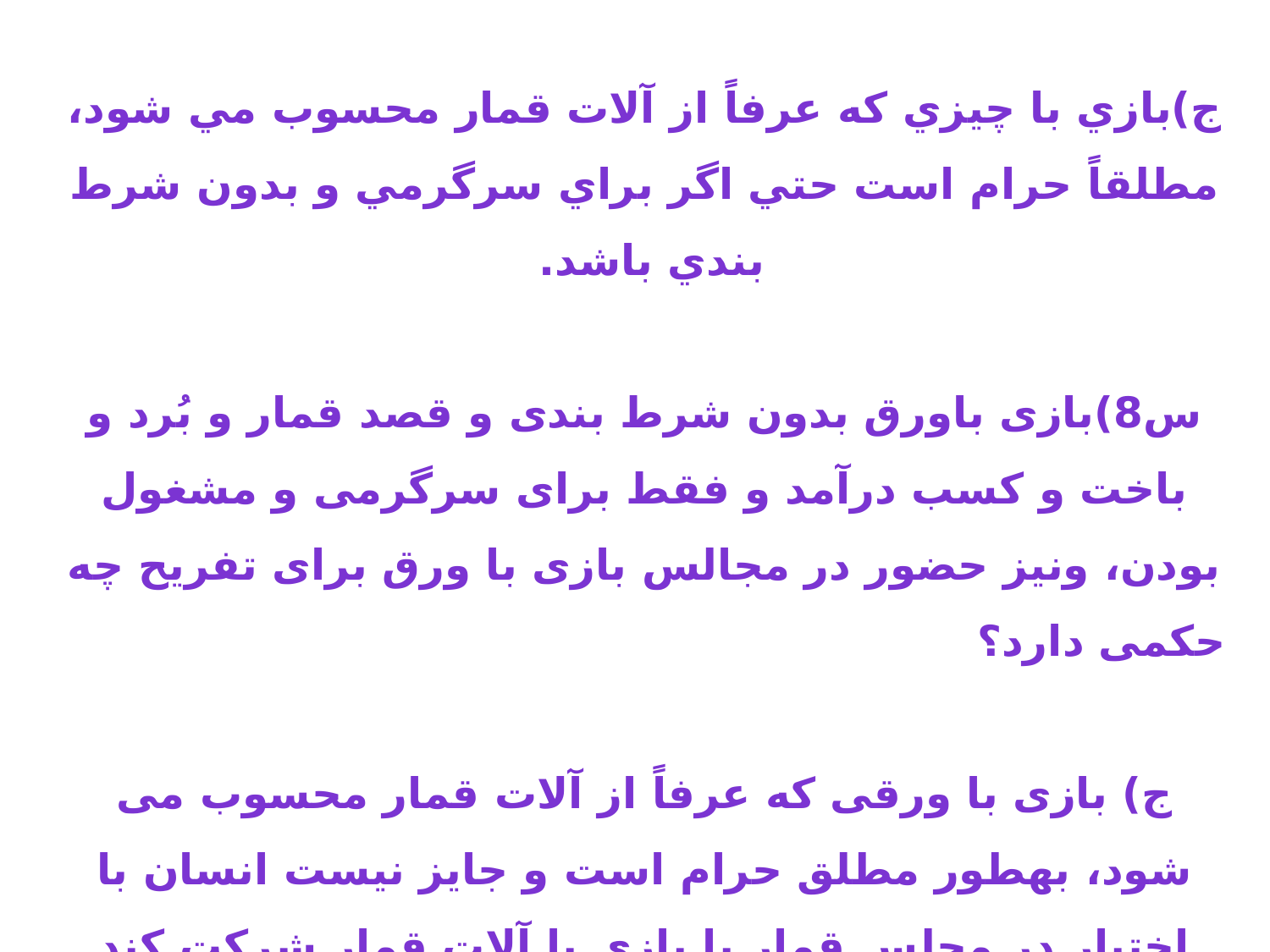

س7) بازي با آلات قمار  برای سرگرمی چه حکمی دارد؟                                                                                ج)بازي با چيزي كه عرفاً از آلات قمار محسوب مي شود، مطلقاً حرام است حتي اگر براي سرگرمي و بدون شرط بندي باشد.

س8)بازی باورق بدون شرط بندی و قصد قمار و بُرد و باخت و کسب درآمد و فقط برای سرگرمی و مشغول بودن، ونیز حضور در مجالس بازی با ورق برای تفریح چه حکمی دارد؟
ج) بازی با ورقی که عرفاً از آلات قمار محسوب می شود، بهطور مطلق حرام است و جایز نیست انسان با اختیار در مجلس قمار یا بازی با آلات قمار شرکت کند